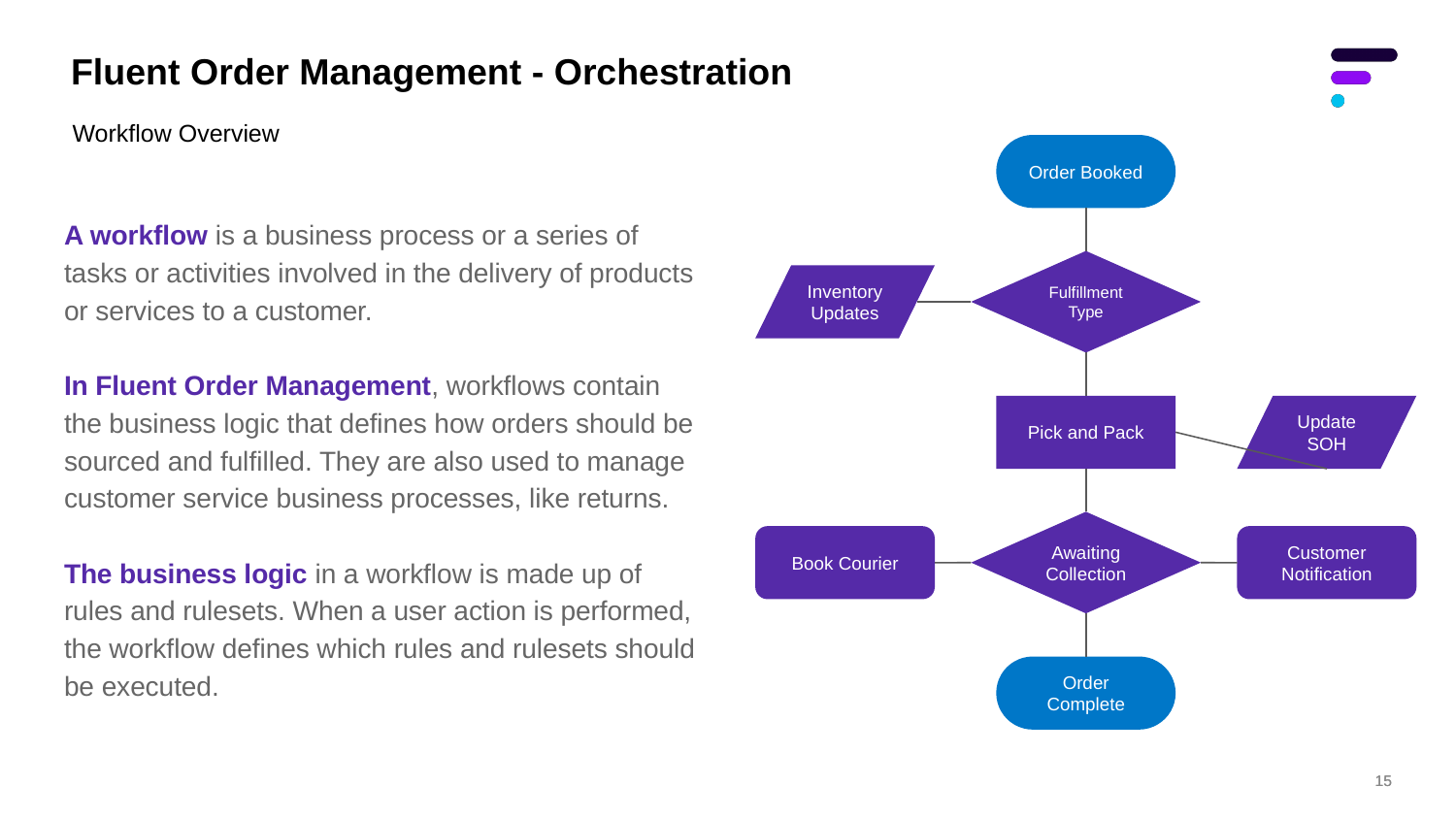

# Fluent Order Management - Orchestration
Workflow Overview
Order Booked
A workflow is a business process or a series of tasks or activities involved in the delivery of products or services to a customer.

In Fluent Order Management, workflows contain the business logic that defines how orders should be sourced and fulfilled. They are also used to manage customer service business processes, like returns.

The business logic in a workflow is made up of rules and rulesets. When a user action is performed, the workflow defines which rules and rulesets should be executed.

Fulfillment Type
Inventory Updates
Pick and Pack
Update SOH
Awaiting Collection
Book Courier
Customer Notification
Order Complete